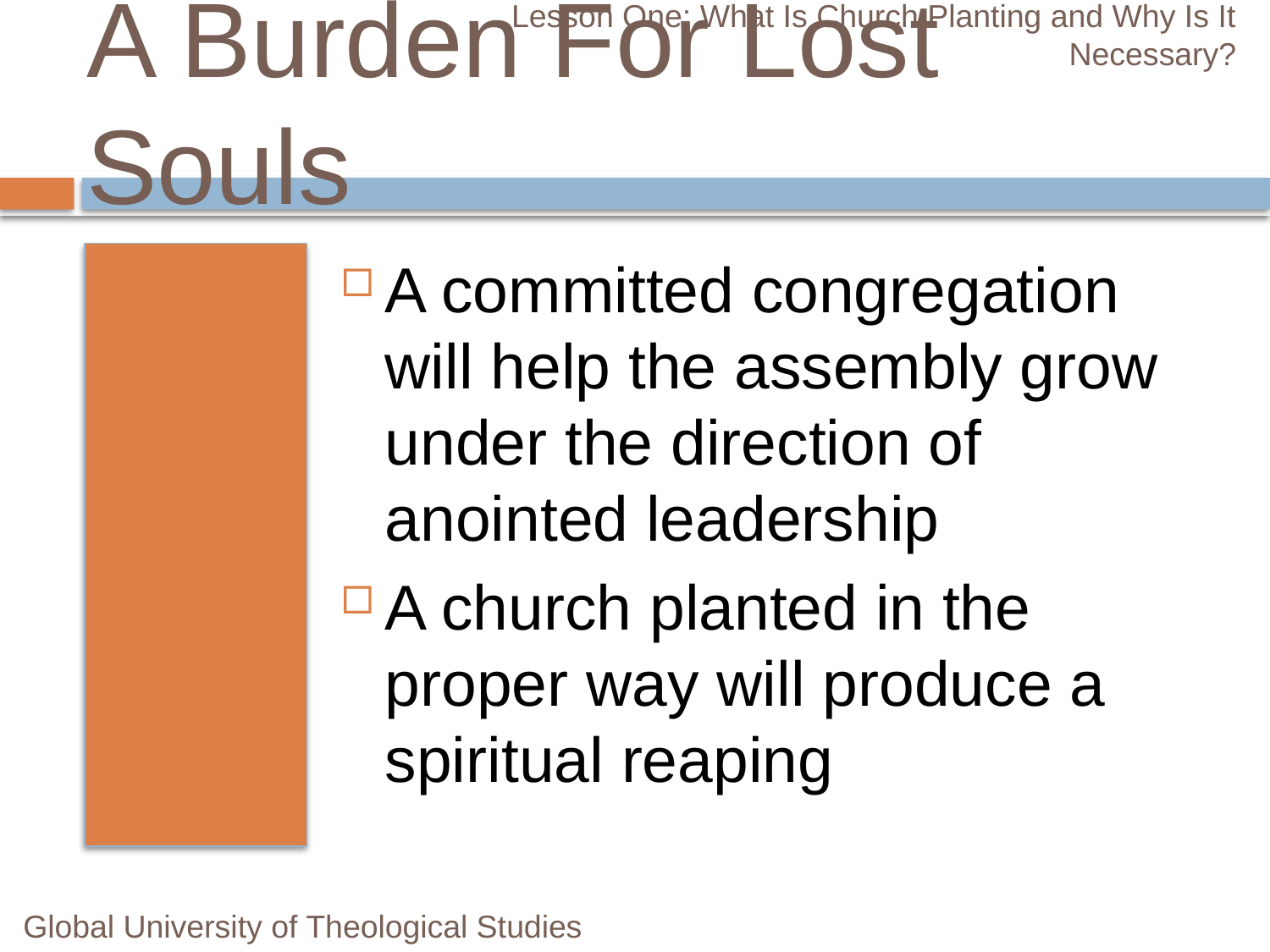

Lesson One: What Is Church Planting and Why Is It Necessary?
# A Burden For Lost Souls

A committed congregation will help the assembly grow under the direction of anointed leadership
A church planted in the proper way will produce a spiritual reaping
Global University of Theological Studies